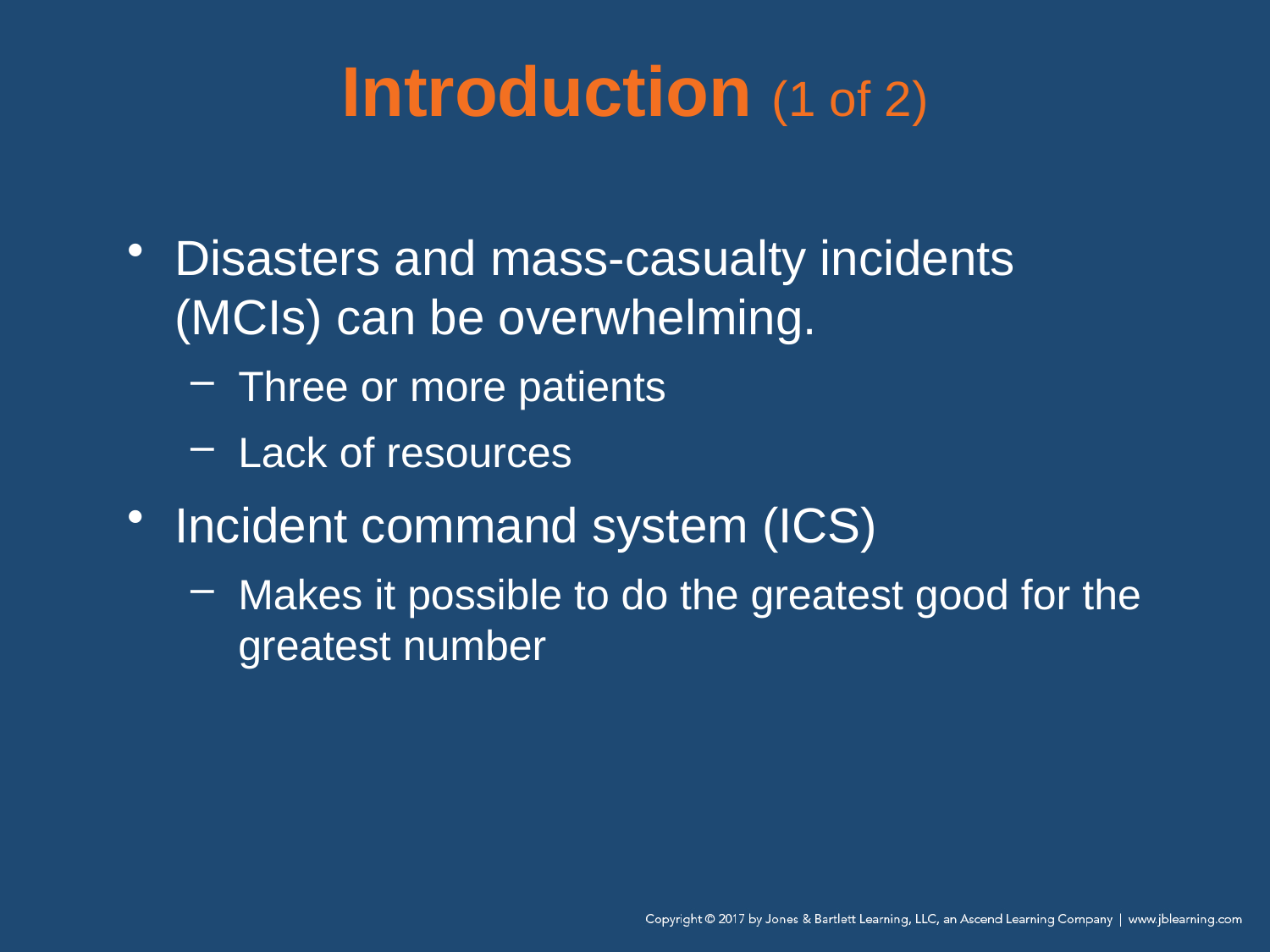

# Introduction (1 of 2)
Disasters and mass-casualty incidents (MCIs) can be overwhelming.
Three or more patients
Lack of resources
Incident command system (ICS)
Makes it possible to do the greatest good for the greatest number